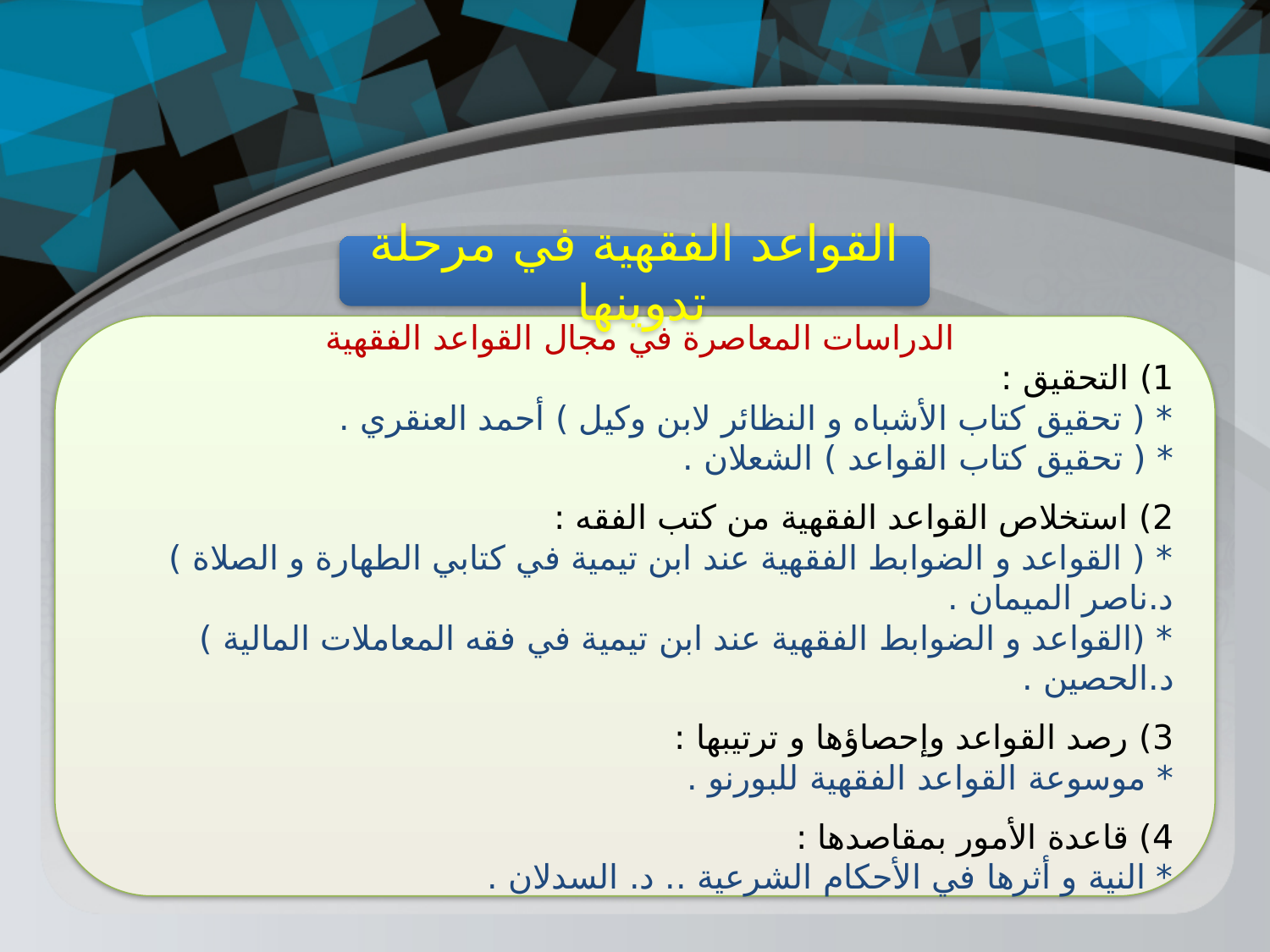

القواعد الفقهية في مرحلة تدوينها
الدراسات المعاصرة في مجال القواعد الفقهية
1) التحقيق :
* ( تحقيق كتاب الأشباه و النظائر لابن وكيل ) أحمد العنقري .
* ( تحقيق كتاب القواعد ) الشعلان .

2) استخلاص القواعد الفقهية من كتب الفقه :
* ( القواعد و الضوابط الفقهية عند ابن تيمية في كتابي الطهارة و الصلاة ) د.ناصر الميمان .
* (القواعد و الضوابط الفقهية عند ابن تيمية في فقه المعاملات المالية ) د.الحصين .

3) رصد القواعد وإحصاؤها و ترتيبها :
* موسوعة القواعد الفقهية للبورنو .

4) قاعدة الأمور بمقاصدها :
* النية و أثرها في الأحكام الشرعية .. د. السدلان .